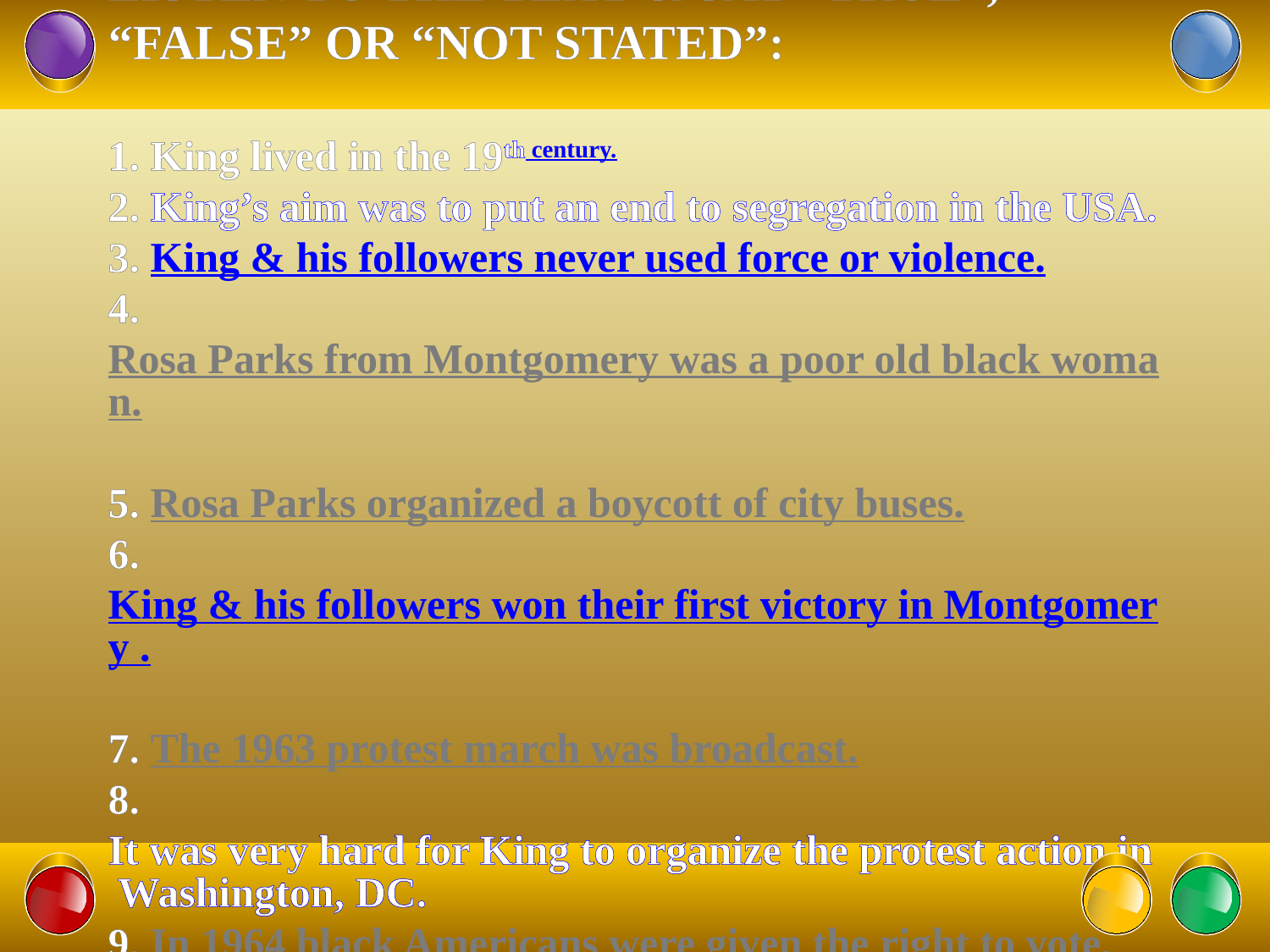

# LISTEN TO THE TEXT & SAY “TRUE”, “FALSE” OR “NOT STATED”: 1. King lived in the 19th century. 2. King’s aim was to put an end to segregation in the USA. 3. King & his followers never used force or violence. 4. Rosa Parks from Montgomery was a poor old black woman. 5. Rosa Parks organized a boycott of city buses. 6. King & his followers won their first victory in Montgomery . 7. The 1963 protest march was broadcast. 8. It was very hard for King to organize the protest action in Washington, DC. 9. In 1964 black Americans were given the right to vote. 10. King received the Nobel peace Prize in 1964.

4